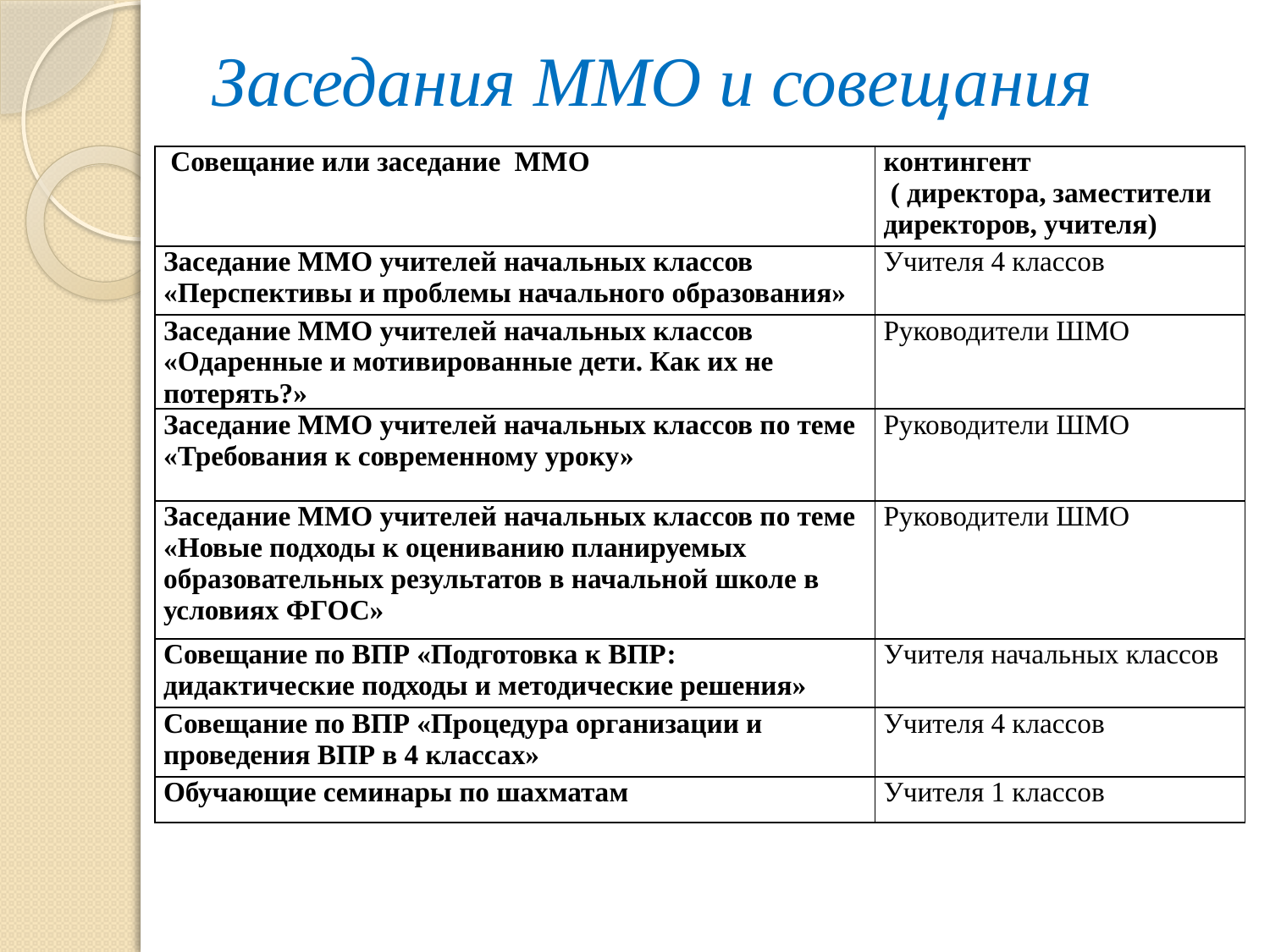

# Заседания ММО и совещания
| Совещание или заседание ММО | контингент ( директора, заместители директоров, учителя) |
| --- | --- |
| Заседание ММО учителей начальных классов «Перспективы и проблемы начального образования» | Учителя 4 классов |
| Заседание ММО учителей начальных классов «Одаренные и мотивированные дети. Как их не потерять?» | Руководители ШМО |
| Заседание ММО учителей начальных классов по теме «Требования к современному уроку» | Руководители ШМО |
| Заседание ММО учителей начальных классов по теме «Новые подходы к оцениванию планируемых образовательных результатов в начальной школе в условиях ФГОС» | Руководители ШМО |
| Совещание по ВПР «Подготовка к ВПР: дидактические подходы и методические решения» | Учителя начальных классов |
| Совещание по ВПР «Процедура организации и проведения ВПР в 4 классах» | Учителя 4 классов |
| Обучающие семинары по шахматам | Учителя 1 классов |